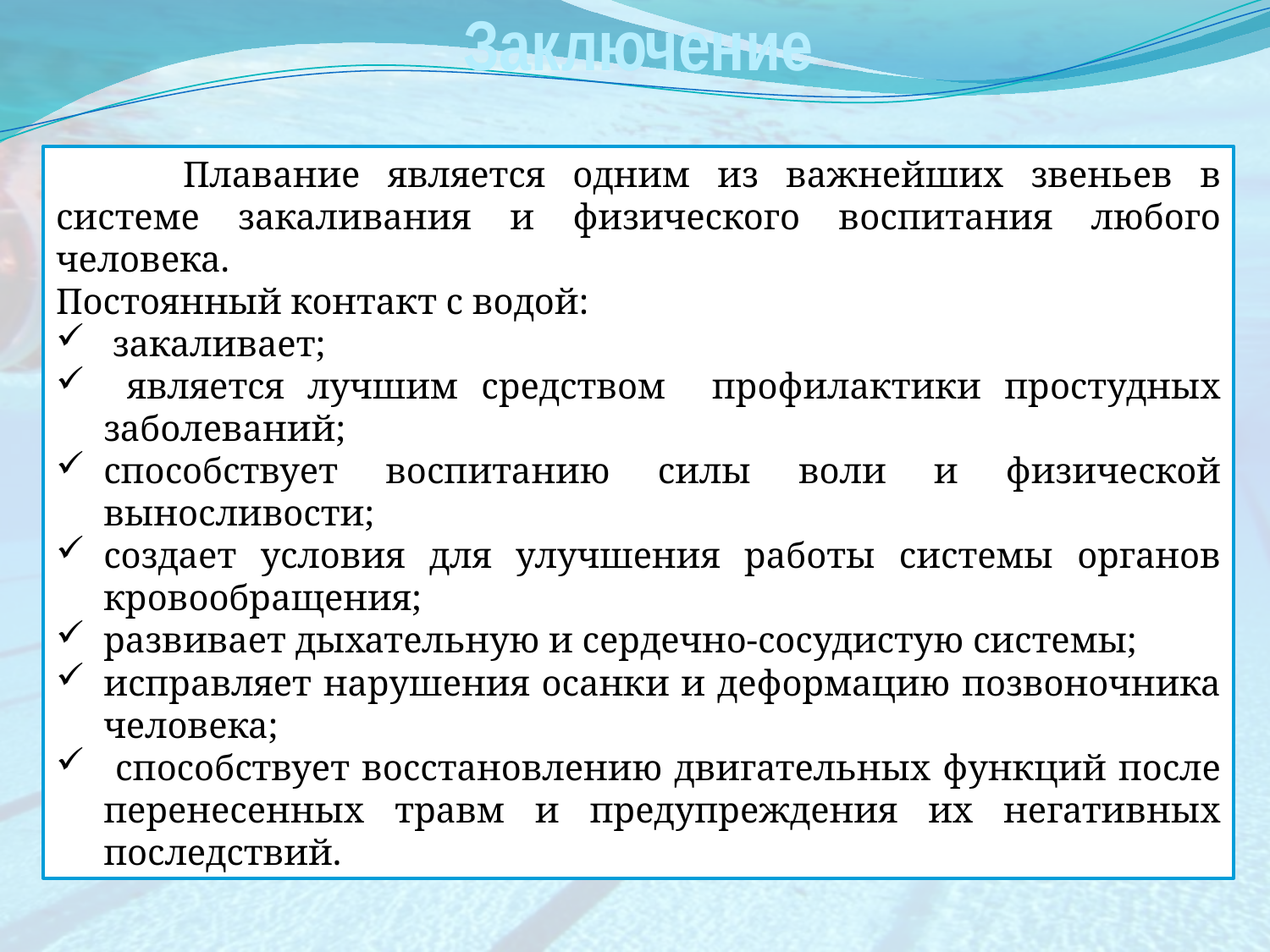

# Заключение
	Плавание является одним из важнейших звеньев в системе закаливания и физического воспитания любого человека.
Постоянный контакт с водой:
 закаливает;
 является лучшим средством  профилактики простудных заболеваний;
способствует воспитанию силы воли и физической выносливости;
создает условия для улучшения работы системы органов кровообращения;
развивает дыхательную и сердечно-сосудистую системы;
исправляет нарушения осанки и деформацию позвоночника человека;
 способствует восстановлению двигательных функций после перенесенных травм и предупреждения их негативных последствий.